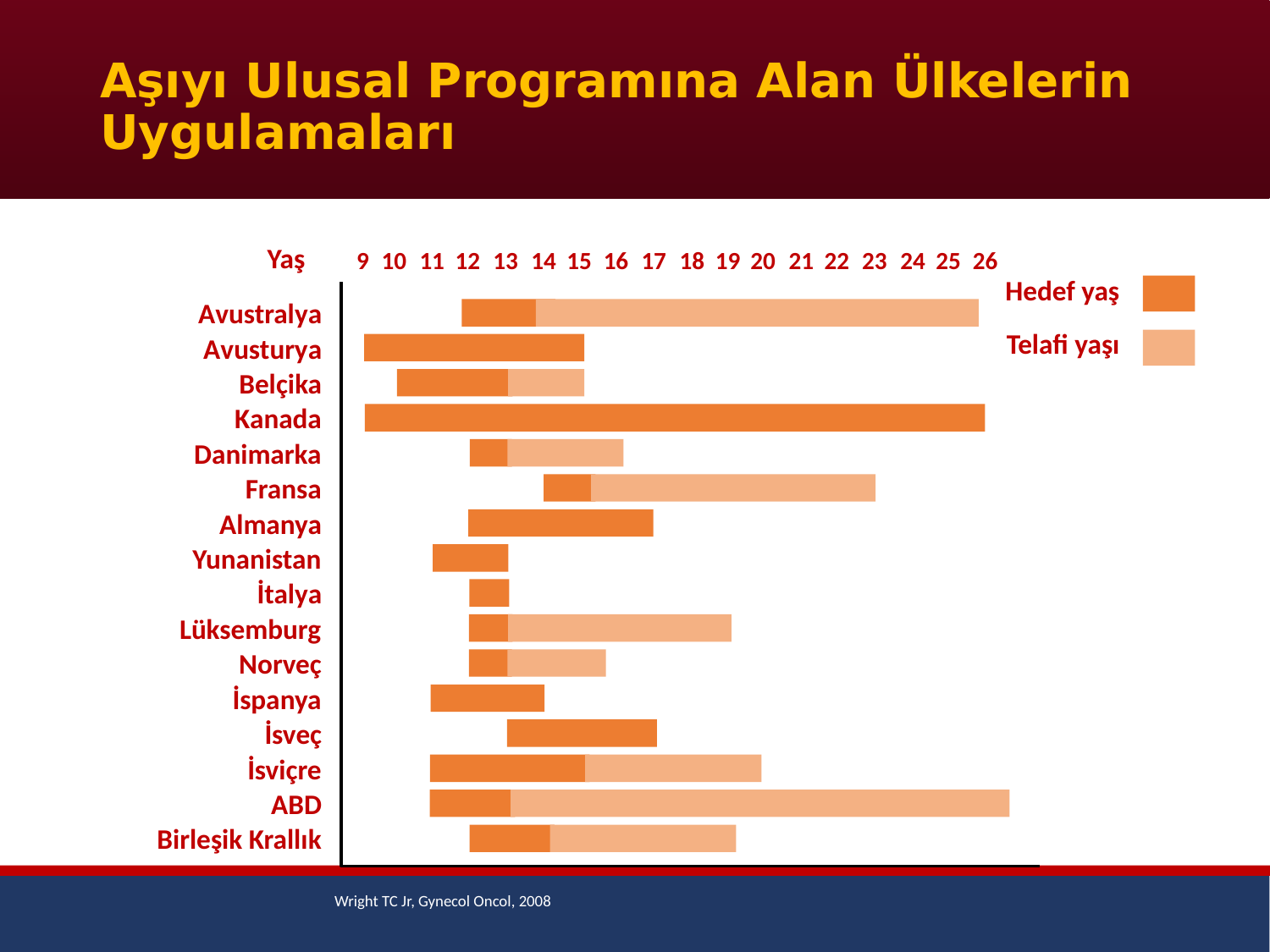

# Aşıyı Ulusal Programına Alan Ülkelerin Uygulamaları
Yaş
9
10
11
12
13
14
15
16
17
18
19
20
21
22
23
24
25
26

Avustralya

Avusturya

Belçika

Kanada

Danimarka

Fransa

Almanya

Yunanistan

İtalya

Lüksemburg

Norveç

İspanya

İsveç

İsviçre

ABD

Birleşik Krallık

Hedef yaş

Telafi yaşı
Wright TC Jr, Gynecol Oncol, 2008